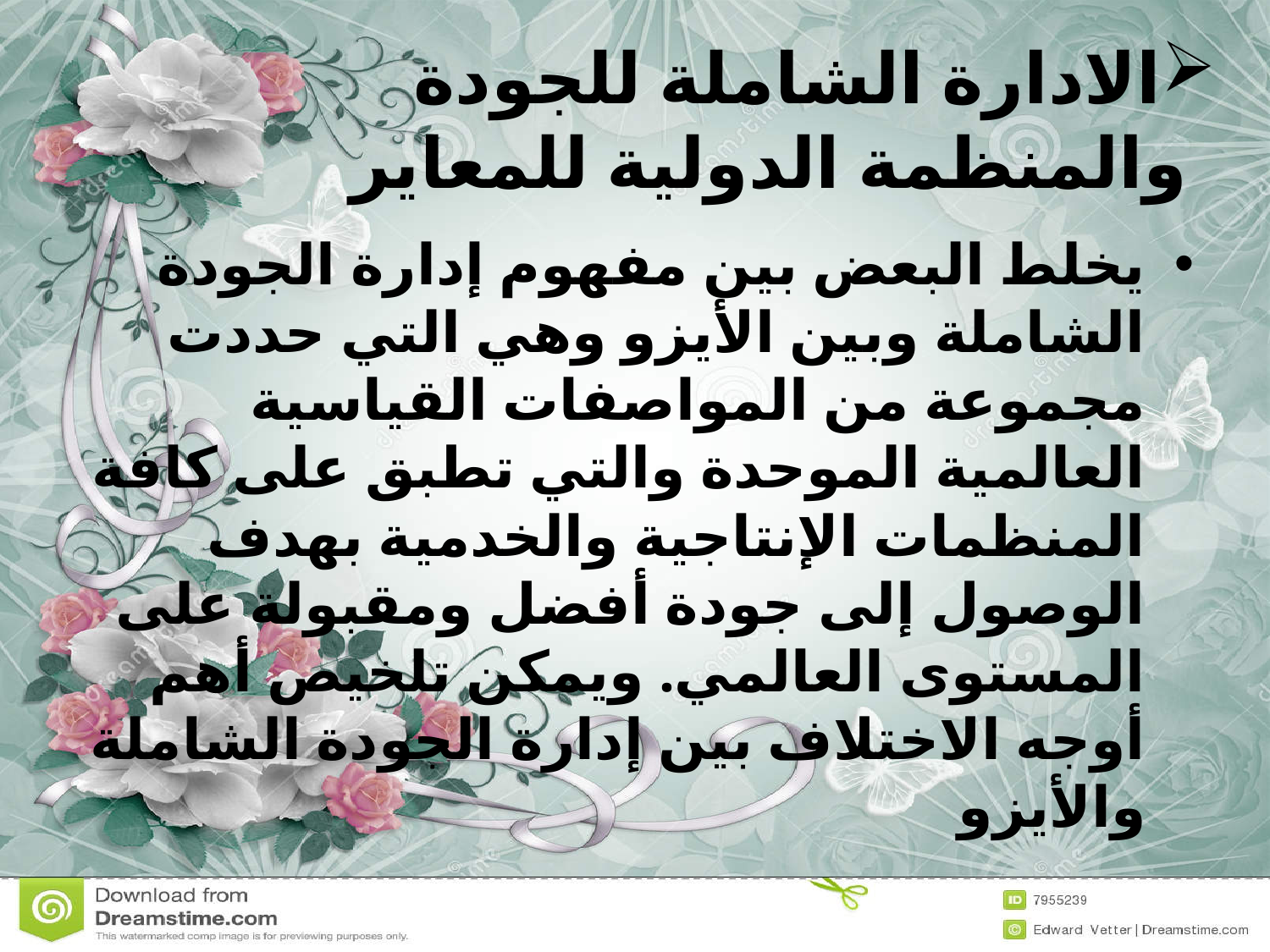

# الادارة الشاملة للجودة والمنظمة الدولية للمعاير
يخلط البعض بين مفهوم إدارة الجودة الشاملة وبين الأيزو وهي التي حددت مجموعة من المواصفات القياسية العالمية الموحدة والتي تطبق على كافة المنظمات الإنتاجية والخدمية بهدف الوصول إلى جودة أفضل ومقبولة على المستوى العالمي. ويمكن تلخيص أهم أوجه الاختلاف بين إدارة الجودة الشاملة والأيزو